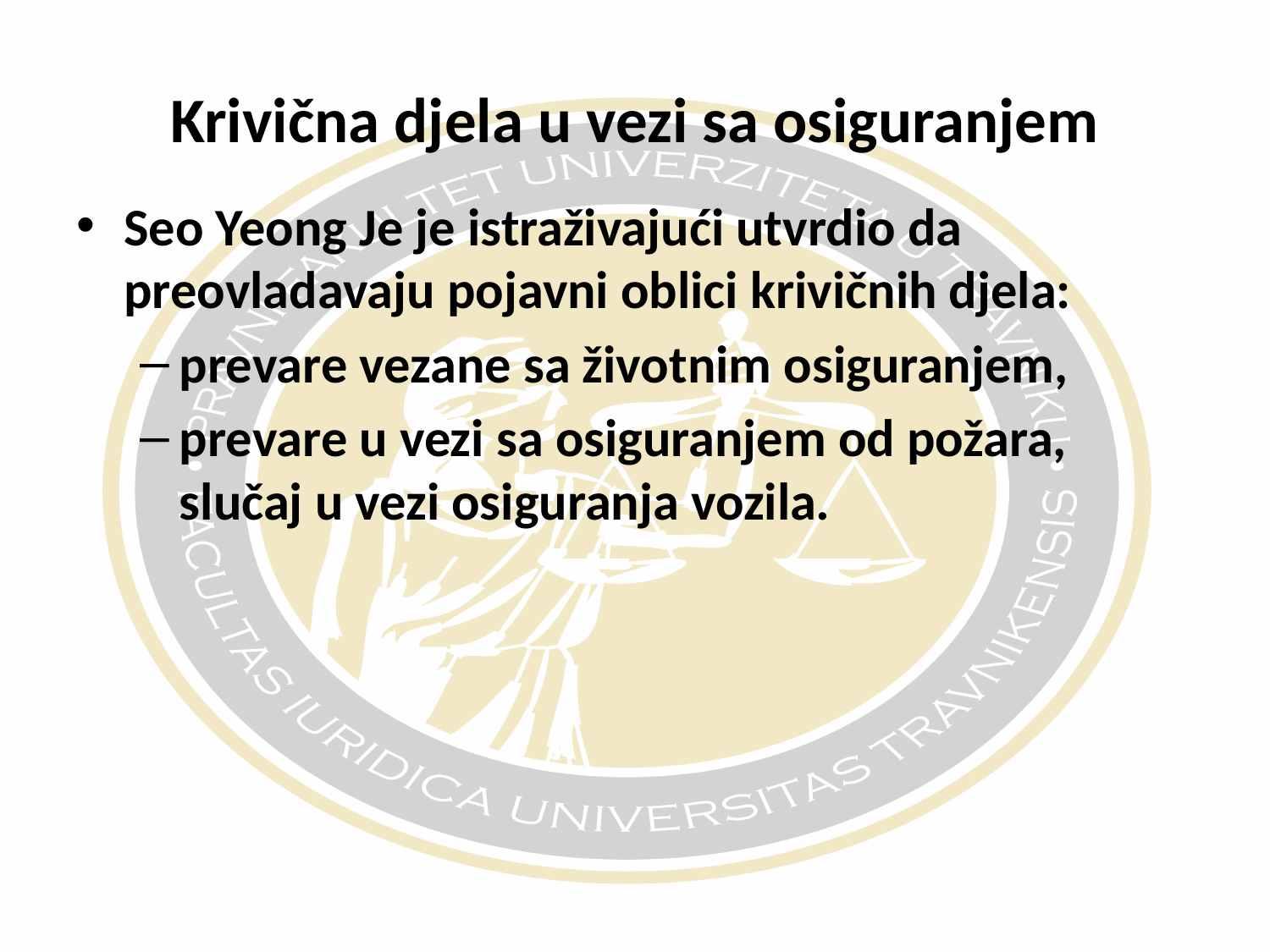

# Krivična djela u vezi sa osiguranjem
Seo Yeong Je je istraživajući utvrdio da preovladavaju pojavni oblici krivičnih djela:
prevare vezane sa životnim osiguranjem,
prevare u vezi sa osiguranjem od požara, slučaj u vezi osiguranja vozila.